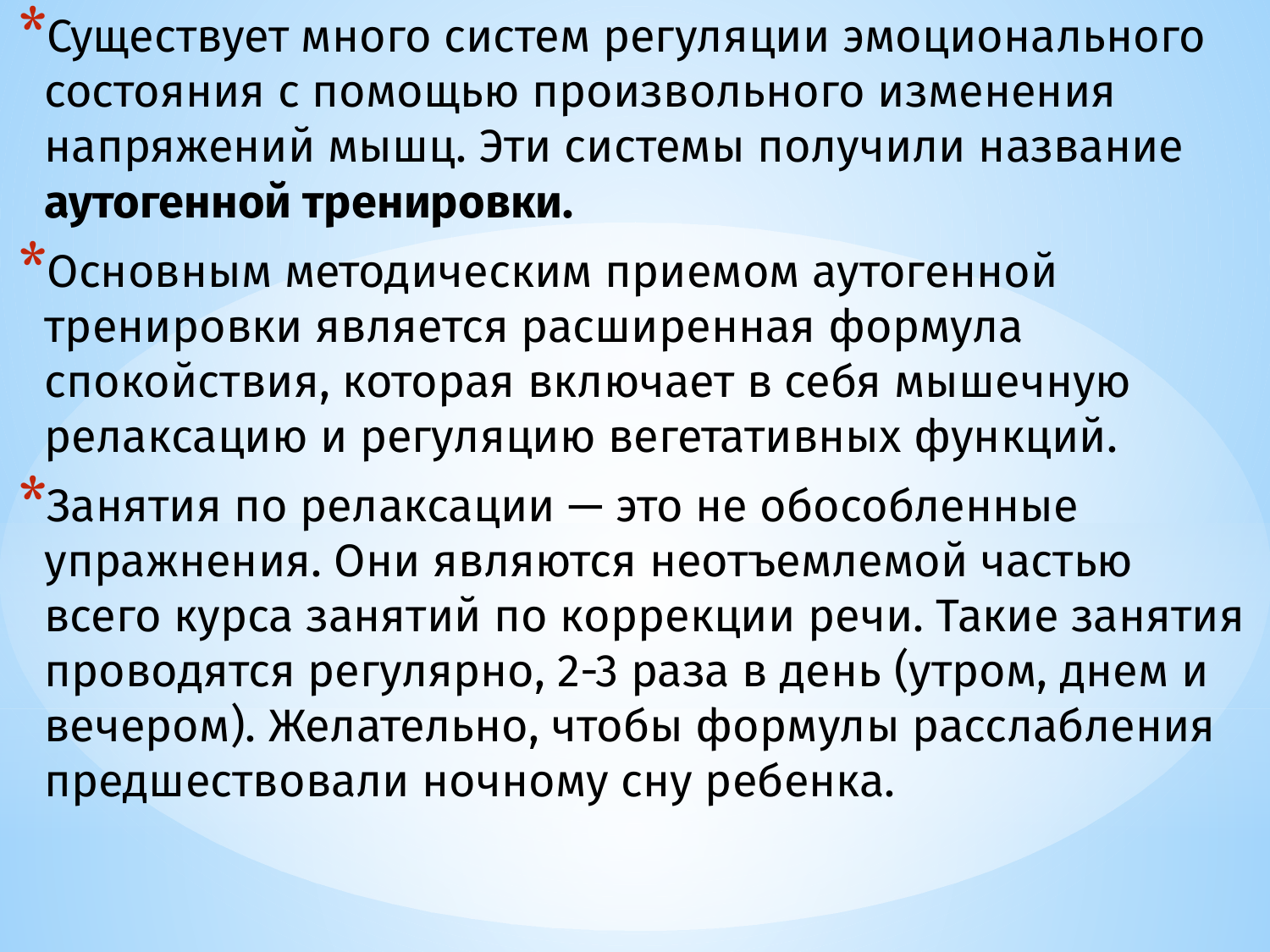

Существует много систем регуляции эмоционального состояния с помощью произвольного изменения напряжений мышц. Эти системы получили название аутогенной тренировки.
Основным методическим приемом аутогенной тренировки является расширенная формула спокойствия, которая включает в себя мышечную релаксацию и регуляцию вегетативных функций.
Занятия по релаксации — это не обособленные упражнения. Они являются неотъемлемой частью всего курса занятий по коррекции речи. Такие занятия проводятся регулярно, 2-3 раза в день (утром, днем и вечером). Желательно, чтобы формулы расслабления предшествовали ночному сну ребенка.
#